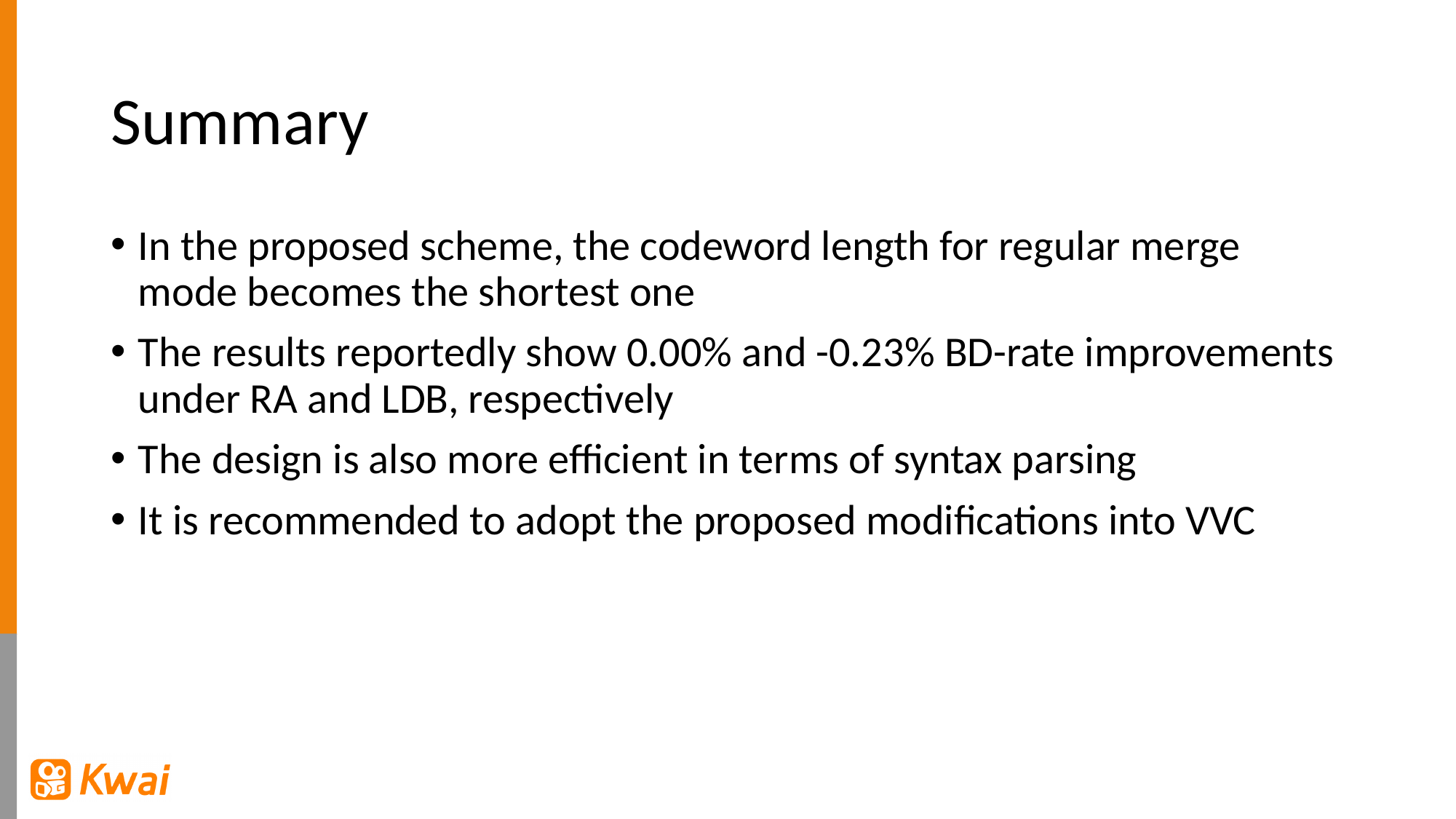

# Summary
In the proposed scheme, the codeword length for regular merge mode becomes the shortest one
The results reportedly show 0.00% and -0.23% BD-rate improvements under RA and LDB, respectively
The design is also more efficient in terms of syntax parsing
It is recommended to adopt the proposed modifications into VVC